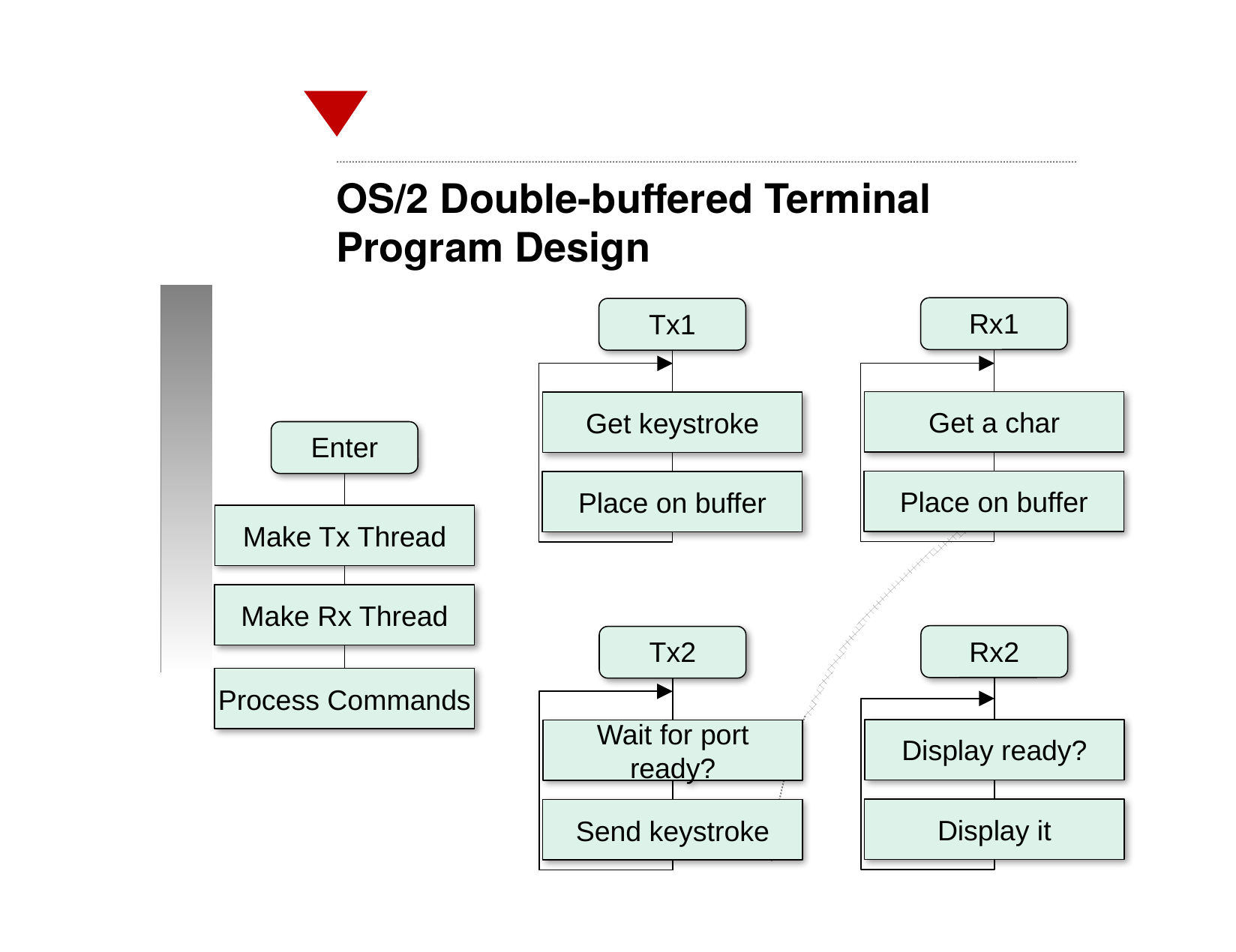

OS/2 Double-buffered Terminal Program Design
Rx1
Tx1
Get a char
Get keystroke
Enter
Place on buffer
Place on buffer
Make Tx Thread
Make Rx Thread
Rx2
Tx2
Process Commands
Display ready?
Wait for port ready?
Display it
Send keystroke